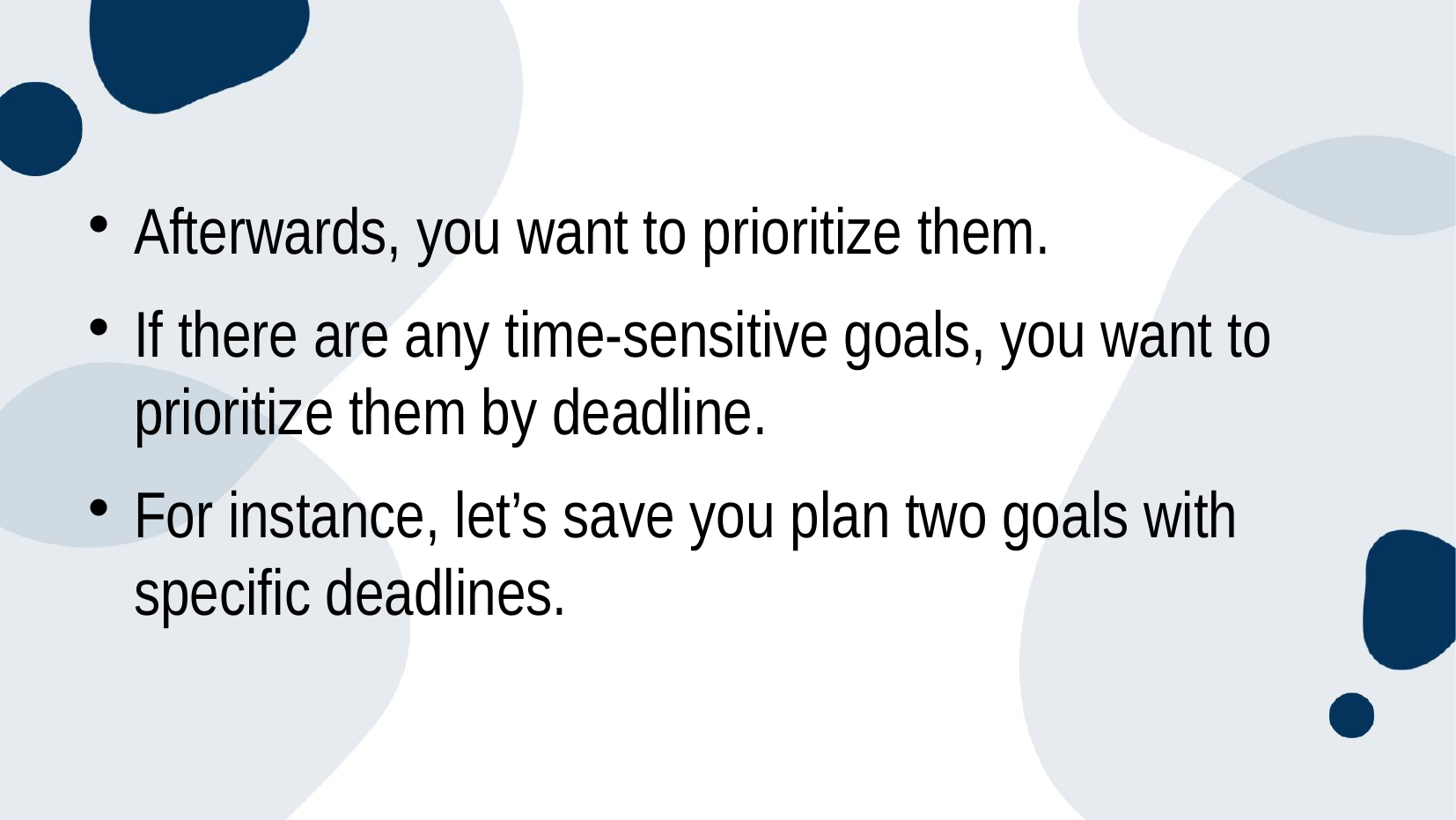

#
Afterwards, you want to prioritize them.
If there are any time-sensitive goals, you want to prioritize them by deadline.
For instance, let’s save you plan two goals with specific deadlines.